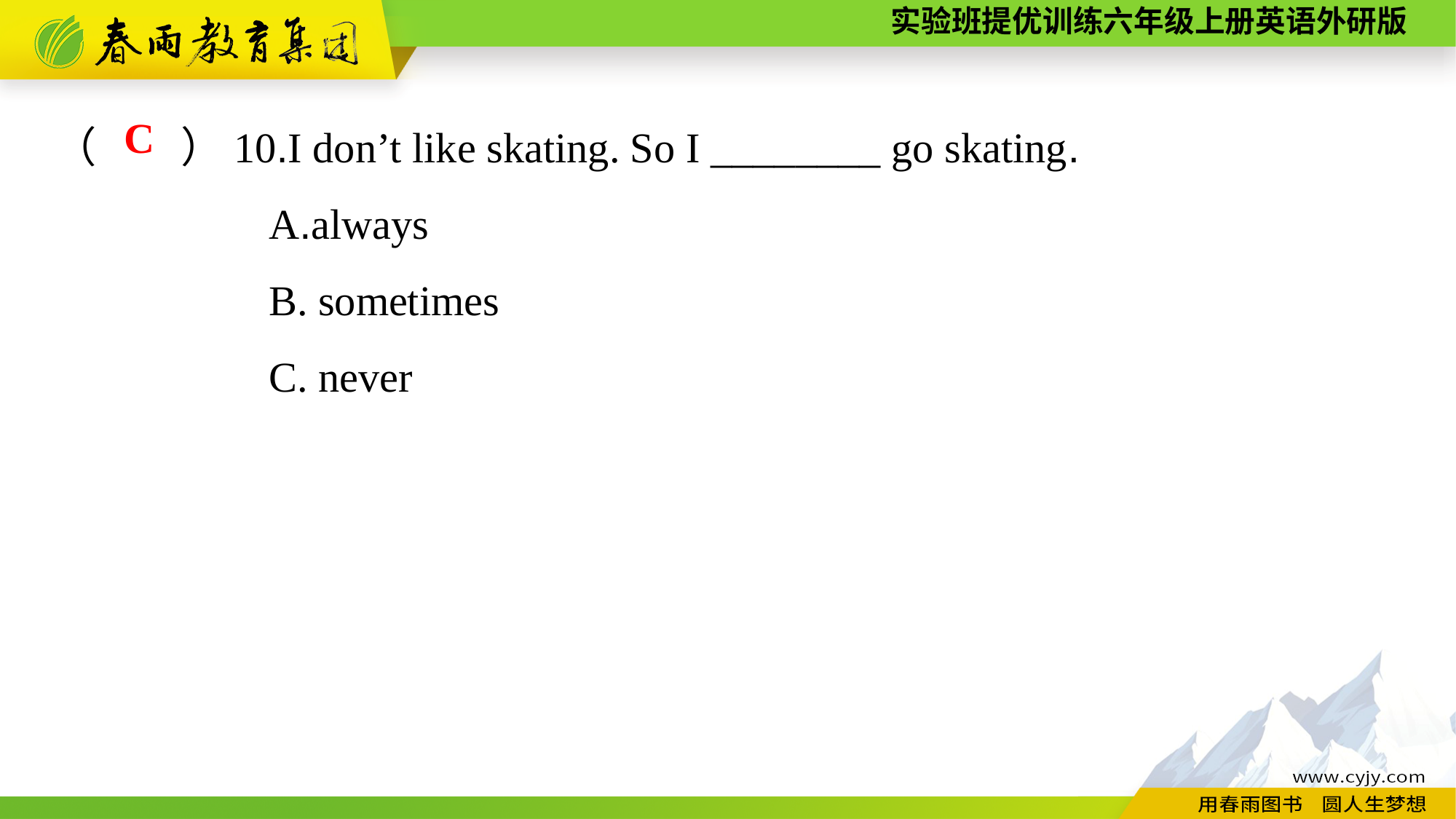

（　　）10.I don’t like skating. So I ________ go skating.
A.always
B. sometimes
C. never
C